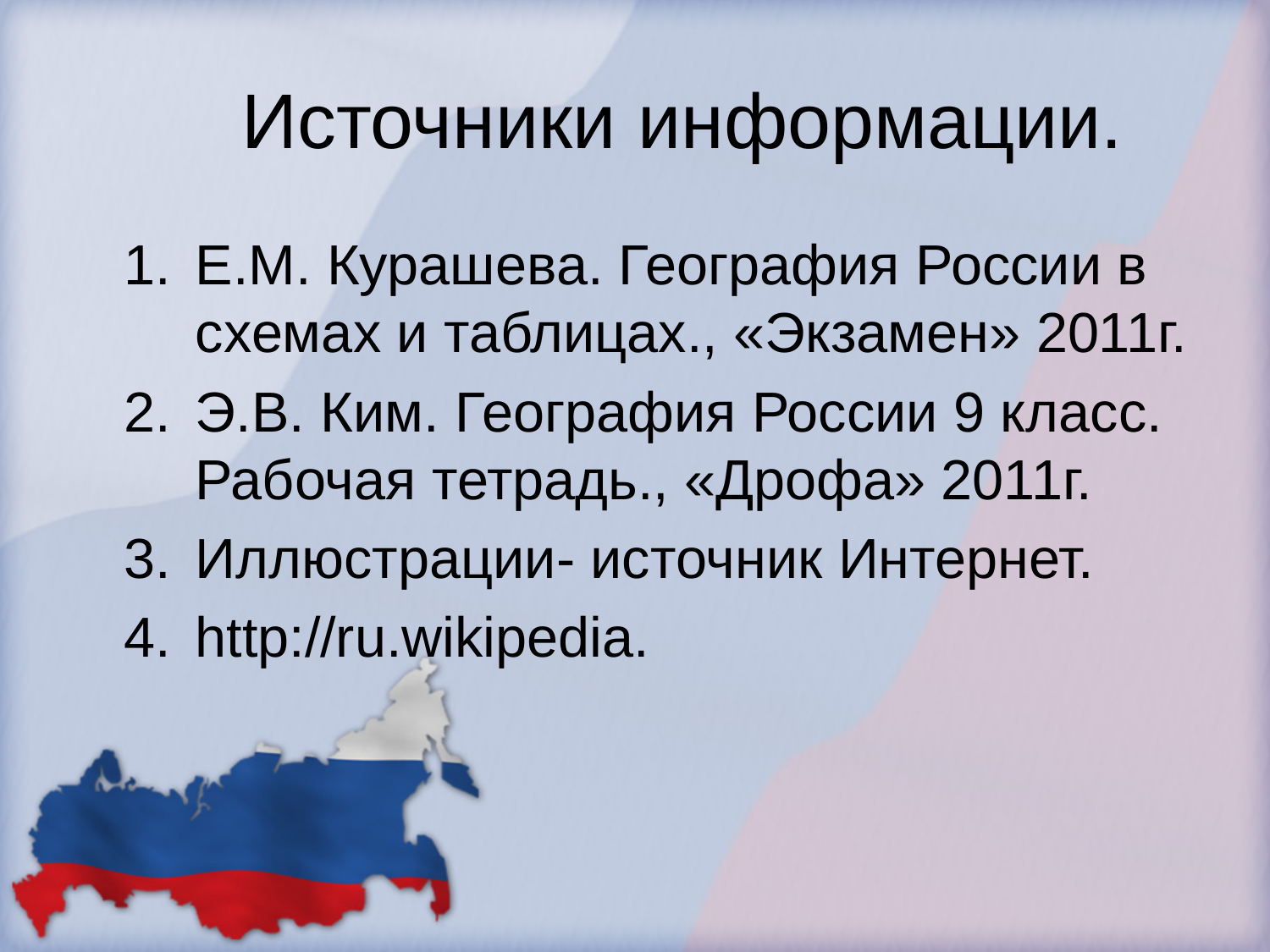

# Источники информации.
Е.М. Курашева. География России в схемах и таблицах., «Экзамен» 2011г.
Э.В. Ким. География России 9 класс. Рабочая тетрадь., «Дрофа» 2011г.
Иллюстрации- источник Интернет.
http://ru.wikipedia.